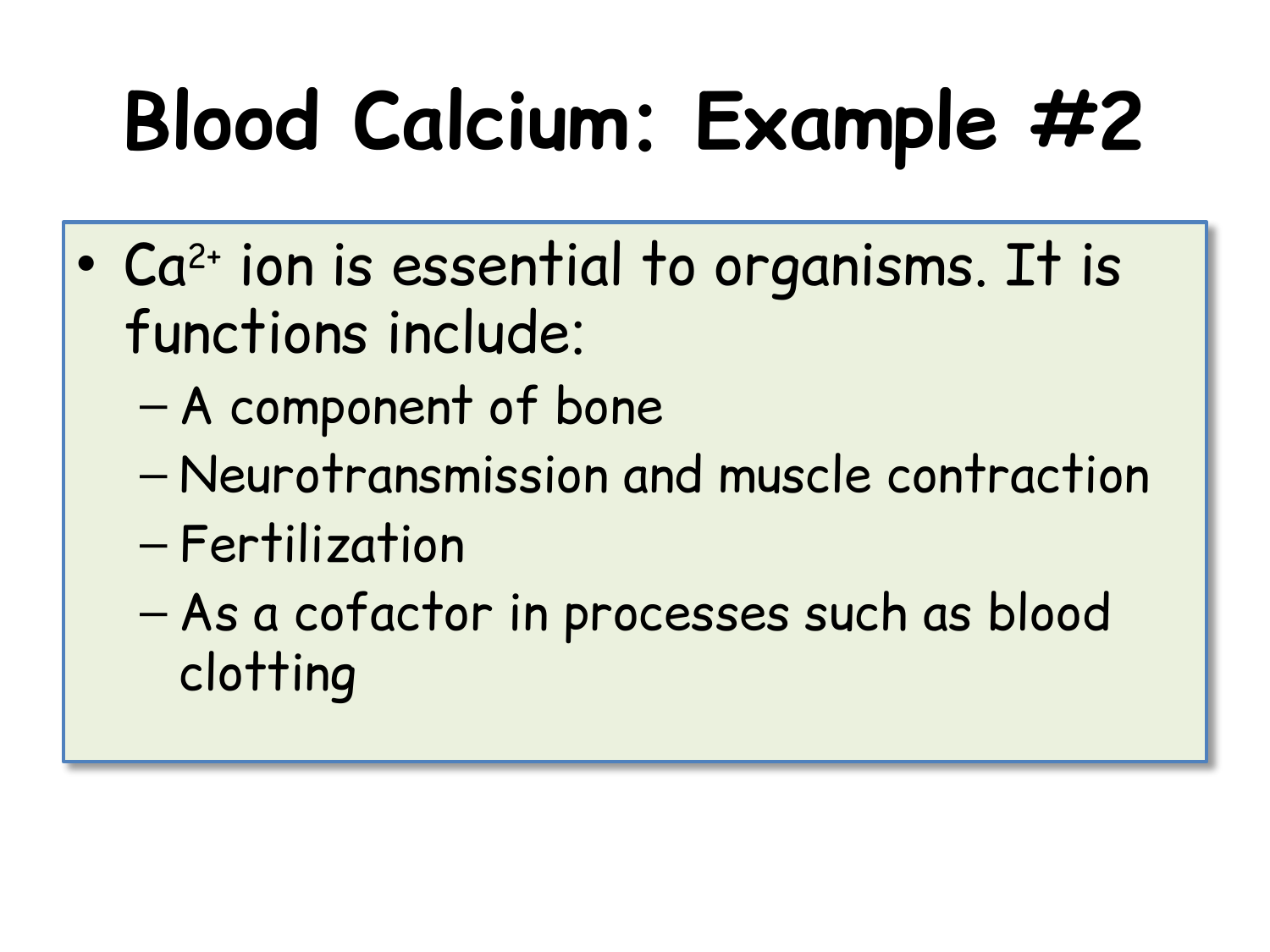

# Blood Calcium: Example #2
Ca2+ ion is essential to organisms. It is functions include:
A component of bone
Neurotransmission and muscle contraction
Fertilization
As a cofactor in processes such as blood clotting